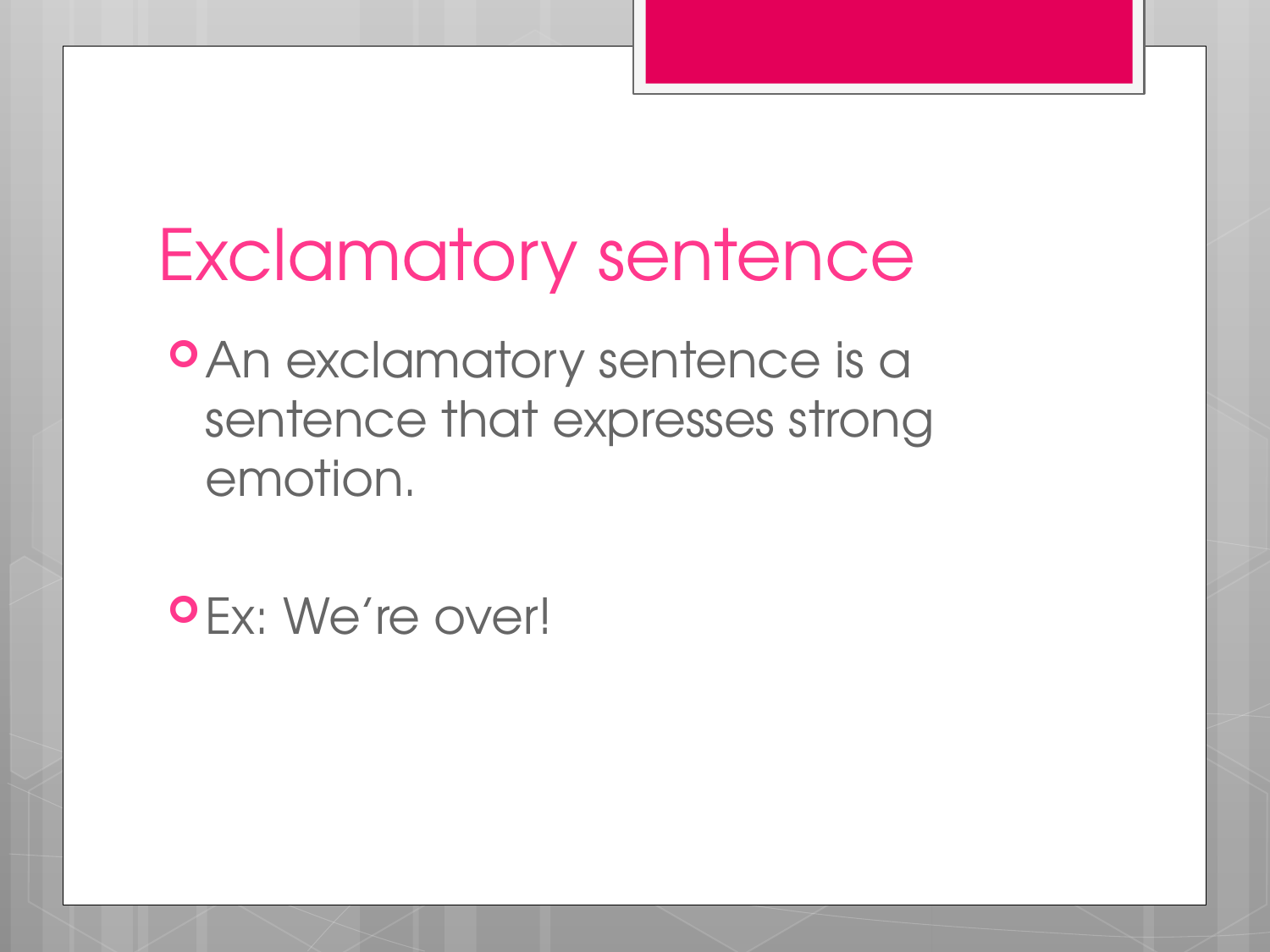

# Exclamatory sentence
An exclamatory sentence is a sentence that expresses strong emotion.

Ex: We’re over!